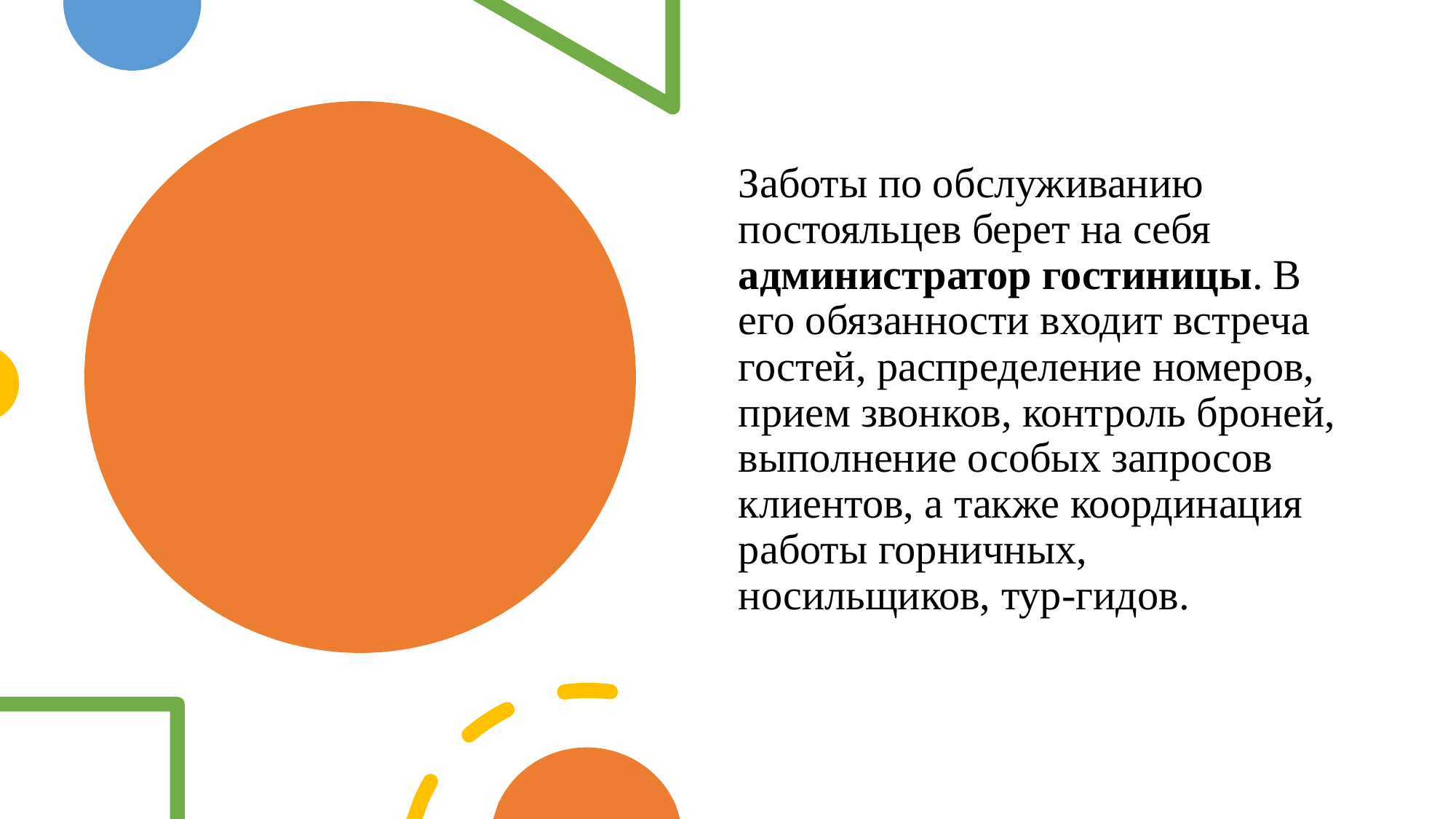

Заботы по обслуживанию постояльцев берет на себя администратор гостиницы. В его обязанности входит встреча гостей, распределение номеров, прием звонков, контроль броней, выполнение особых запросов клиентов, а также координация работы горничных, носильщиков, тур-гидов.